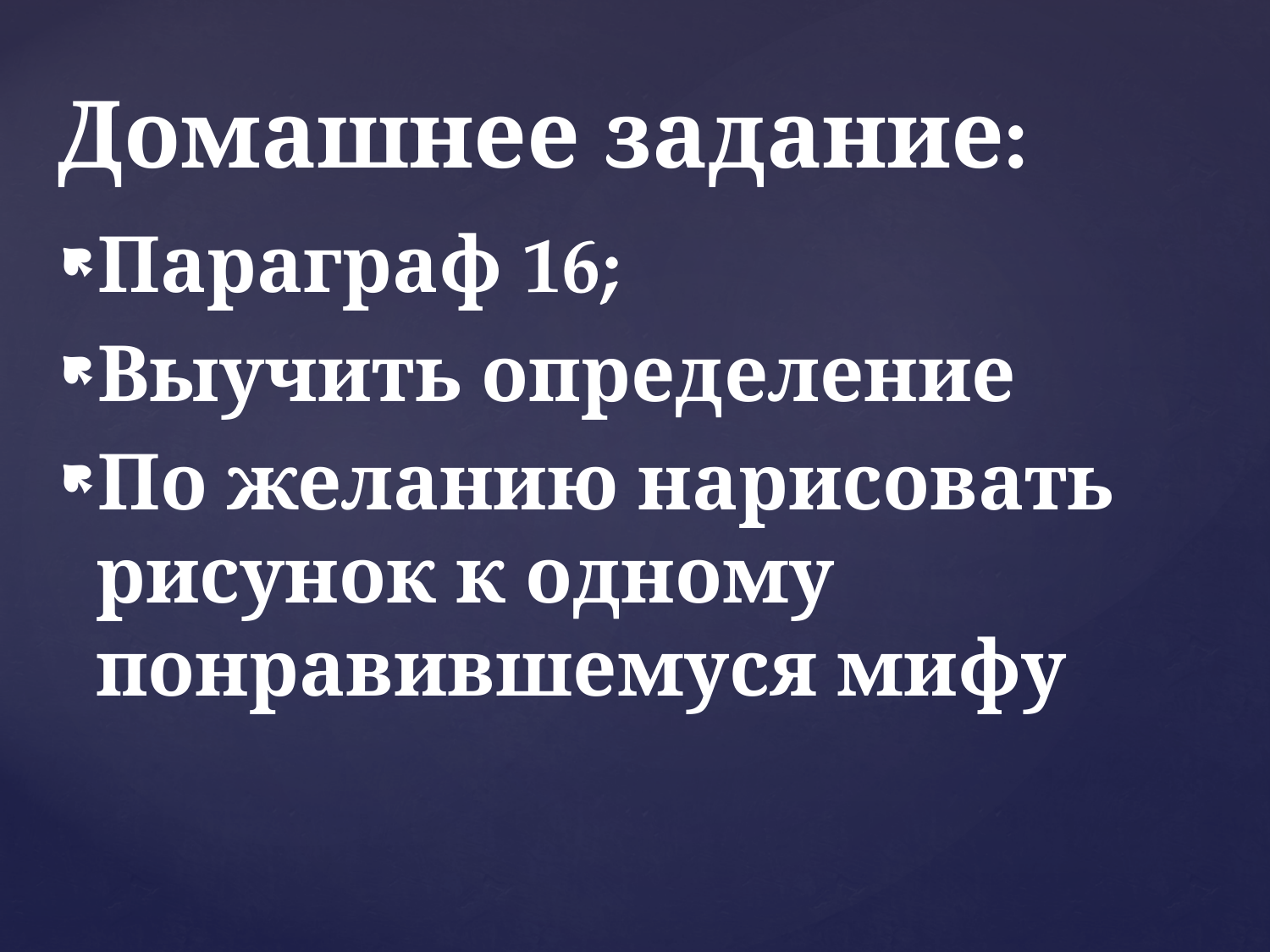

# Домашнее задание:
Параграф 16;
Выучить определение
По желанию нарисовать рисунок к одному понравившемуся мифу